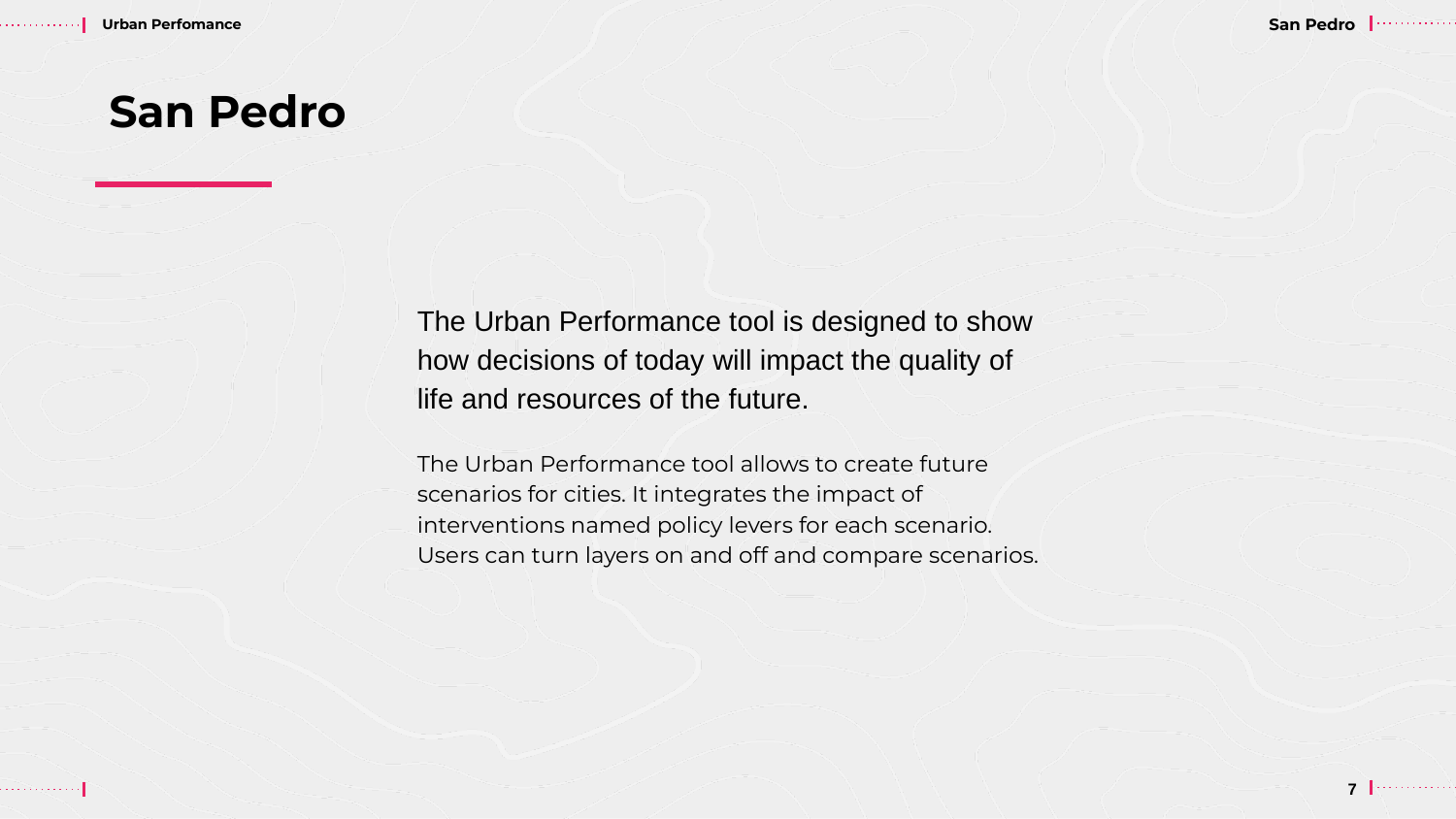

San Pedro
San Pedro
The Urban Performance tool is designed to show how decisions of today will impact the quality of life and resources of the future.

The Urban Performance tool allows to create future scenarios for cities. It integrates the impact of interventions named policy levers for each scenario.  Users can turn layers on and off and compare scenarios.